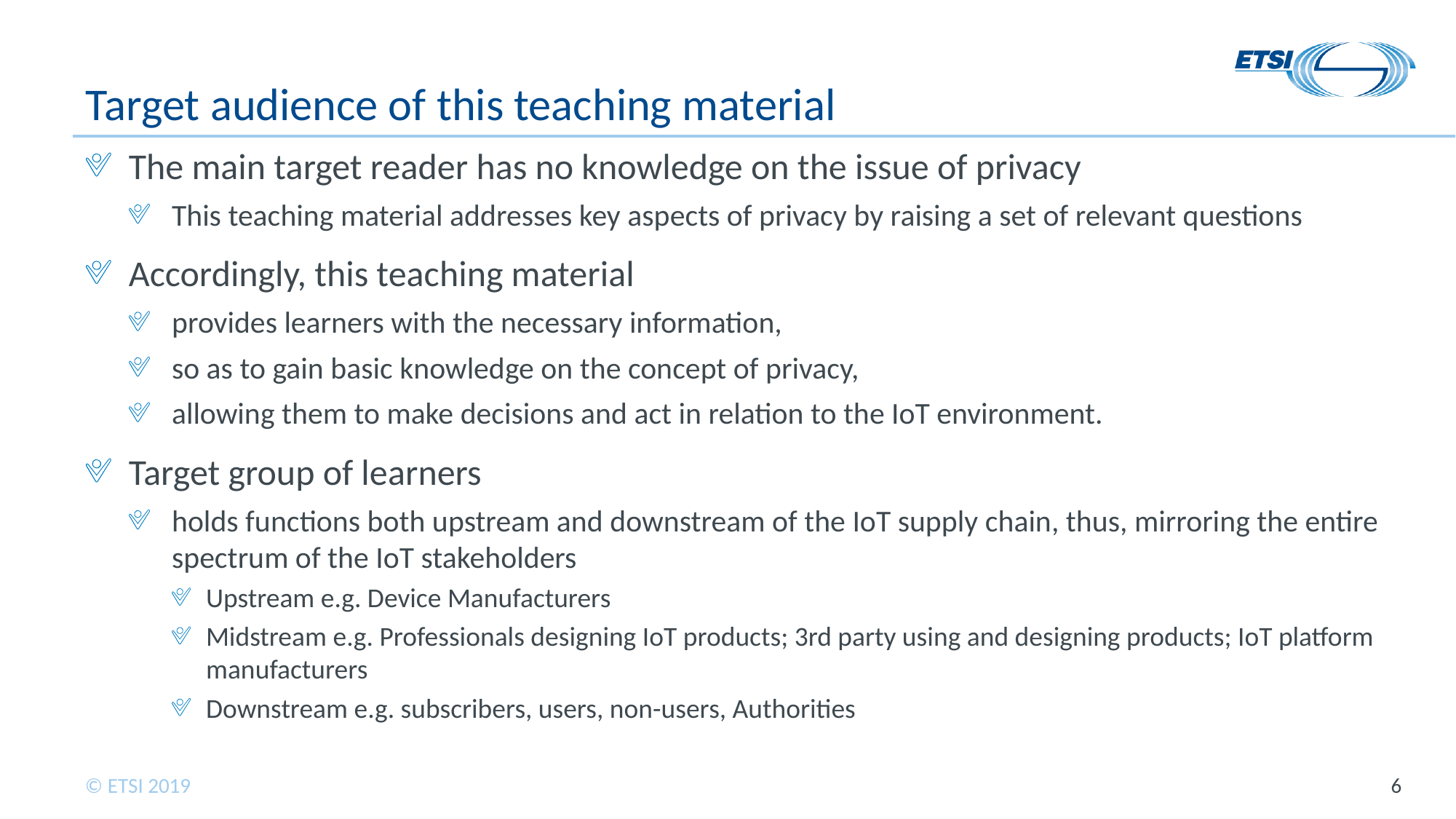

# Target audience of this teaching material
The main target reader has no knowledge on the issue of privacy
This teaching material addresses key aspects of privacy by raising a set of relevant questions
Accordingly, this teaching material
provides learners with the necessary information,
so as to gain basic knowledge on the concept of privacy,
allowing them to make decisions and act in relation to the IoT environment.
Target group of learners
holds functions both upstream and downstream of the IoT supply chain, thus, mirroring the entire spectrum of the IoT stakeholders
Upstream e.g. Device Manufacturers
Midstream e.g. Professionals designing IoT products; 3rd party using and designing products; IoT platform manufacturers
Downstream e.g. subscribers, users, non-users, Authorities